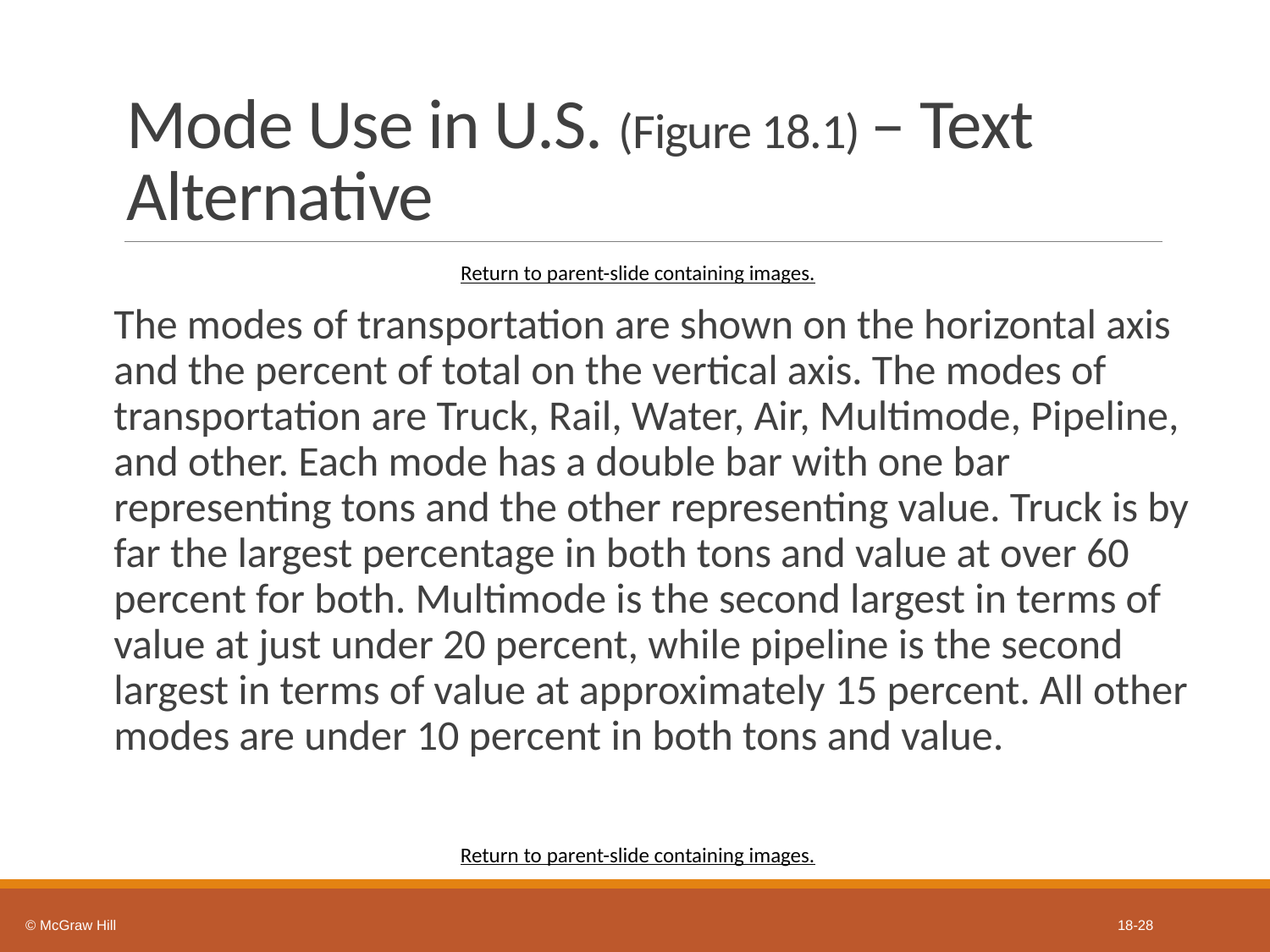

# Mode Use in U.S. (Figure 18.1) – Text Alternative
Return to parent-slide containing images.
The modes of transportation are shown on the horizontal axis and the percent of total on the vertical axis. The modes of transportation are Truck, Rail, Water, Air, Multimode, Pipeline, and other. Each mode has a double bar with one bar representing tons and the other representing value. Truck is by far the largest percentage in both tons and value at over 60 percent for both. Multimode is the second largest in terms of value at just under 20 percent, while pipeline is the second largest in terms of value at approximately 15 percent. All other modes are under 10 percent in both tons and value.
Return to parent-slide containing images.